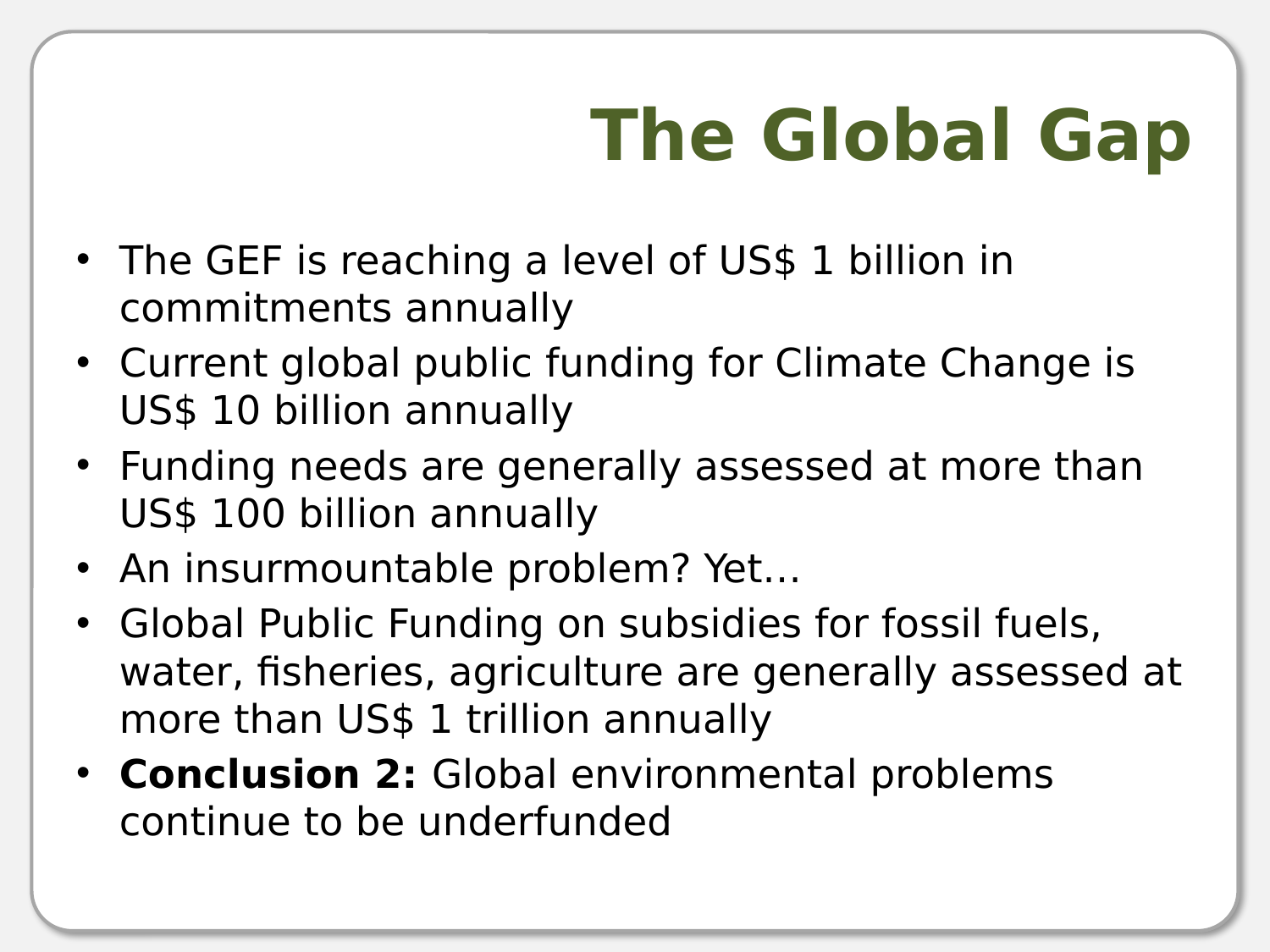

# The Global Gap
The GEF is reaching a level of US$ 1 billion in commitments annually
Current global public funding for Climate Change is US$ 10 billion annually
Funding needs are generally assessed at more than US$ 100 billion annually
An insurmountable problem? Yet…
Global Public Funding on subsidies for fossil fuels, water, fisheries, agriculture are generally assessed at more than US$ 1 trillion annually
Conclusion 2: Global environmental problems continue to be underfunded